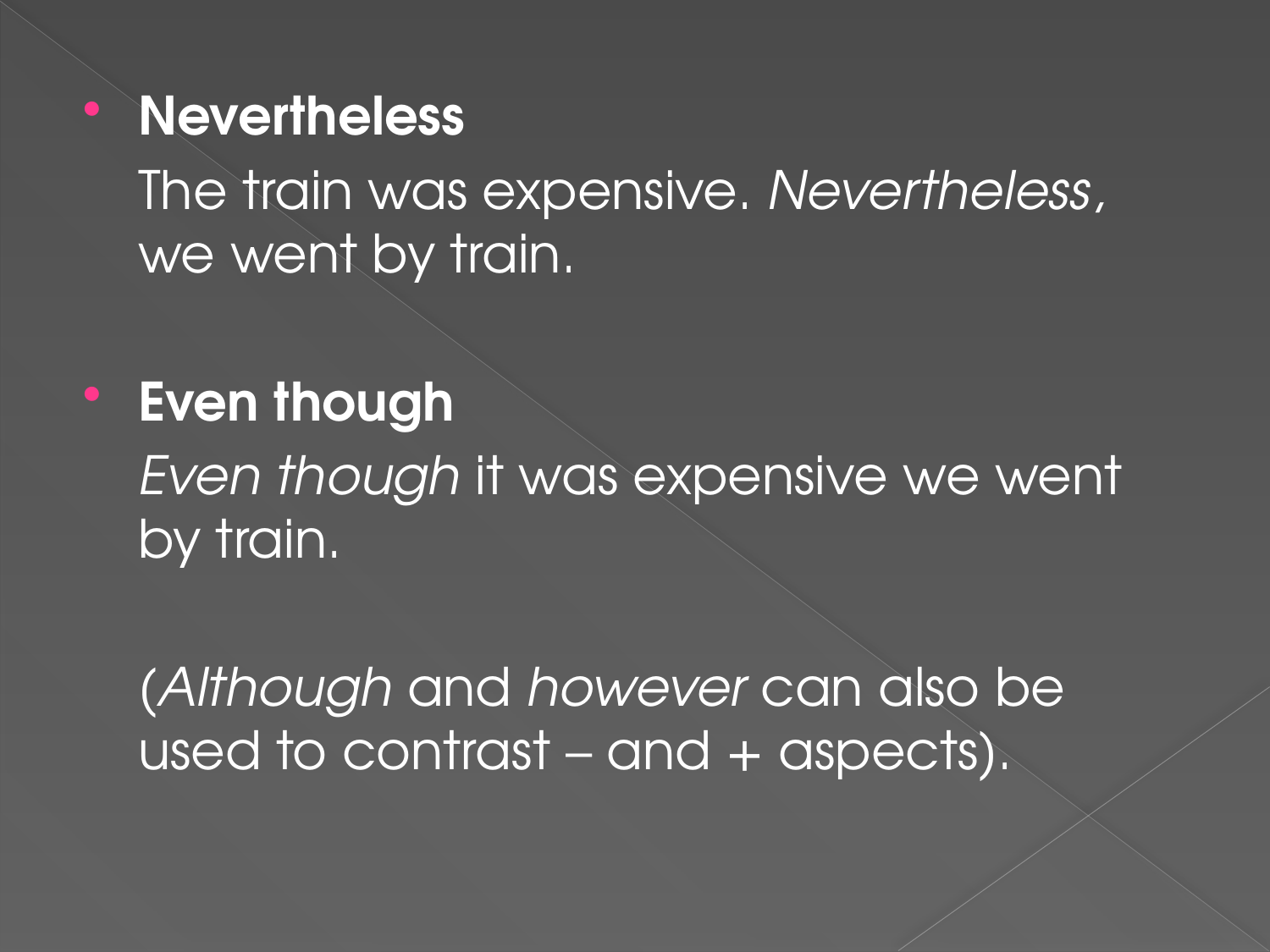

#
Nevertheless
	The train was expensive. Nevertheless, we went by train.

Even though
	Even though it was expensive we went by train.

	(Although and however can also be used to contrast – and + aspects).